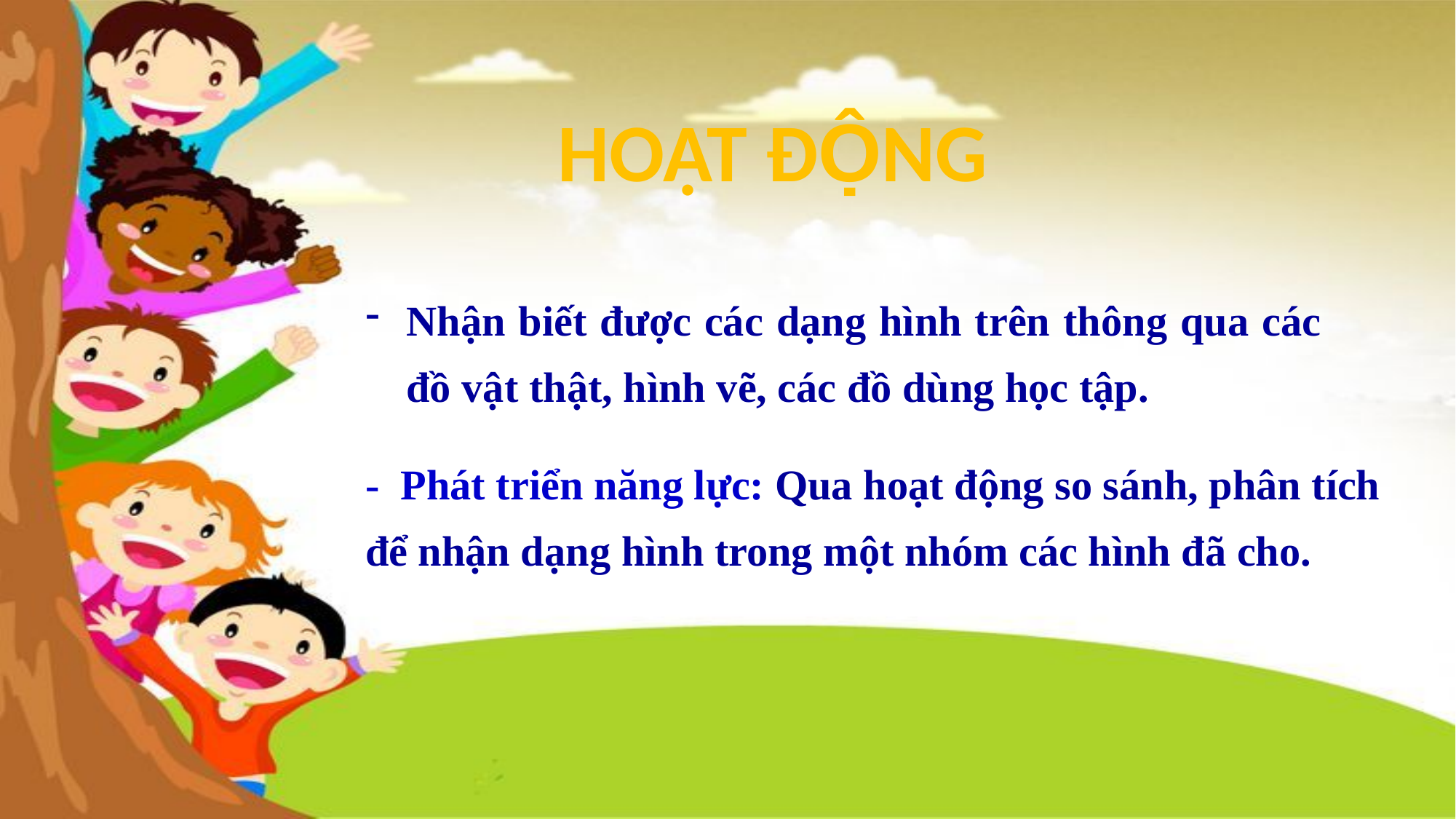

HOẠT ĐỘNG
Nhận biết được các dạng hình trên thông qua các đồ vật thật, hình vẽ, các đồ dùng học tập.
-  Phát triển năng lực: Qua hoạt động so sánh, phân tích để nhận dạng hình trong một nhóm các hình đã cho.